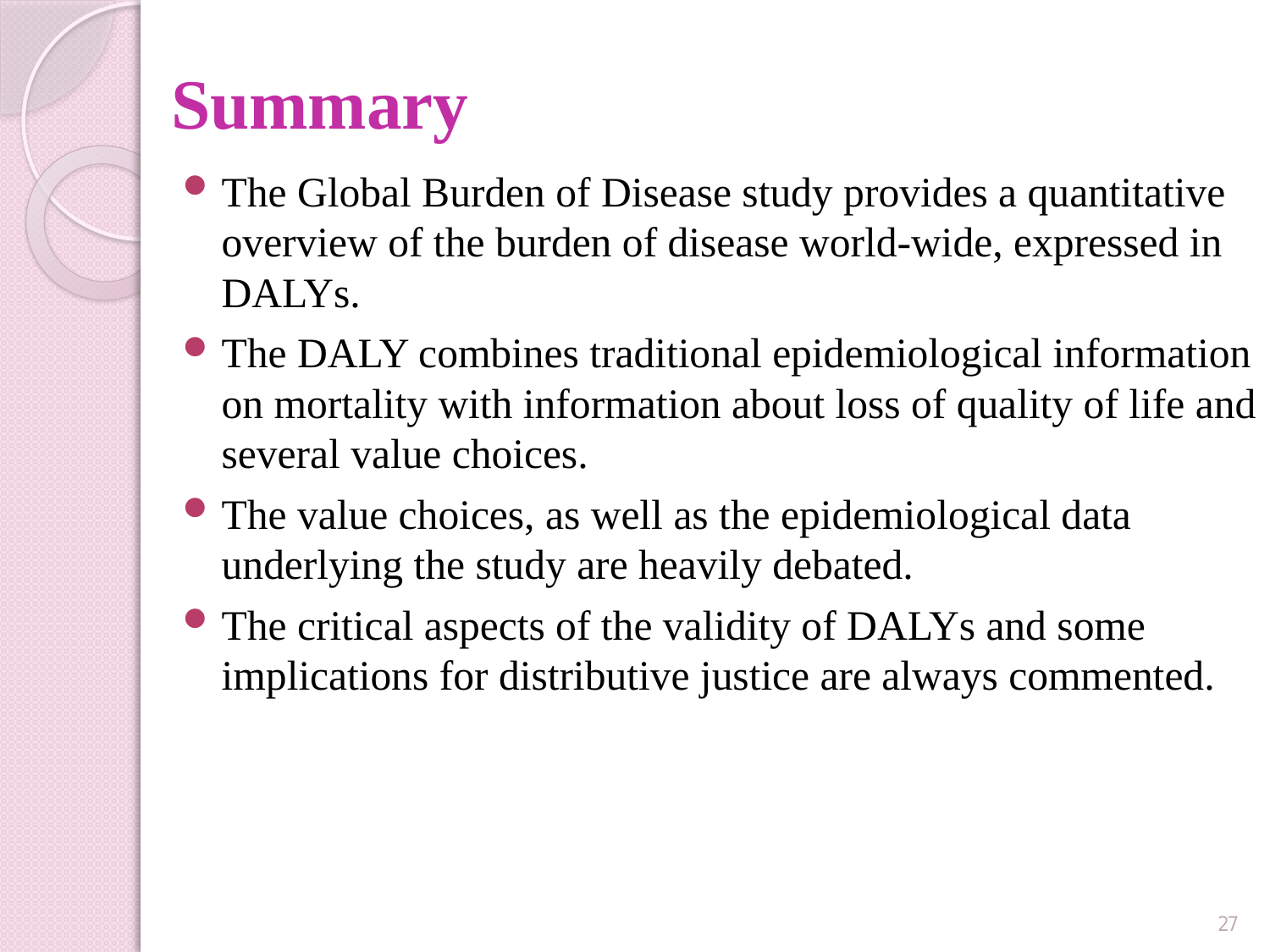

# Summary
The Global Burden of Disease study provides a quantitative overview of the burden of disease world-wide, expressed in DALYs.
The DALY combines traditional epidemiological information on mortality with information about loss of quality of life and several value choices.
The value choices, as well as the epidemiological data underlying the study are heavily debated.
The critical aspects of the validity of DALYs and some implications for distributive justice are always commented.
27